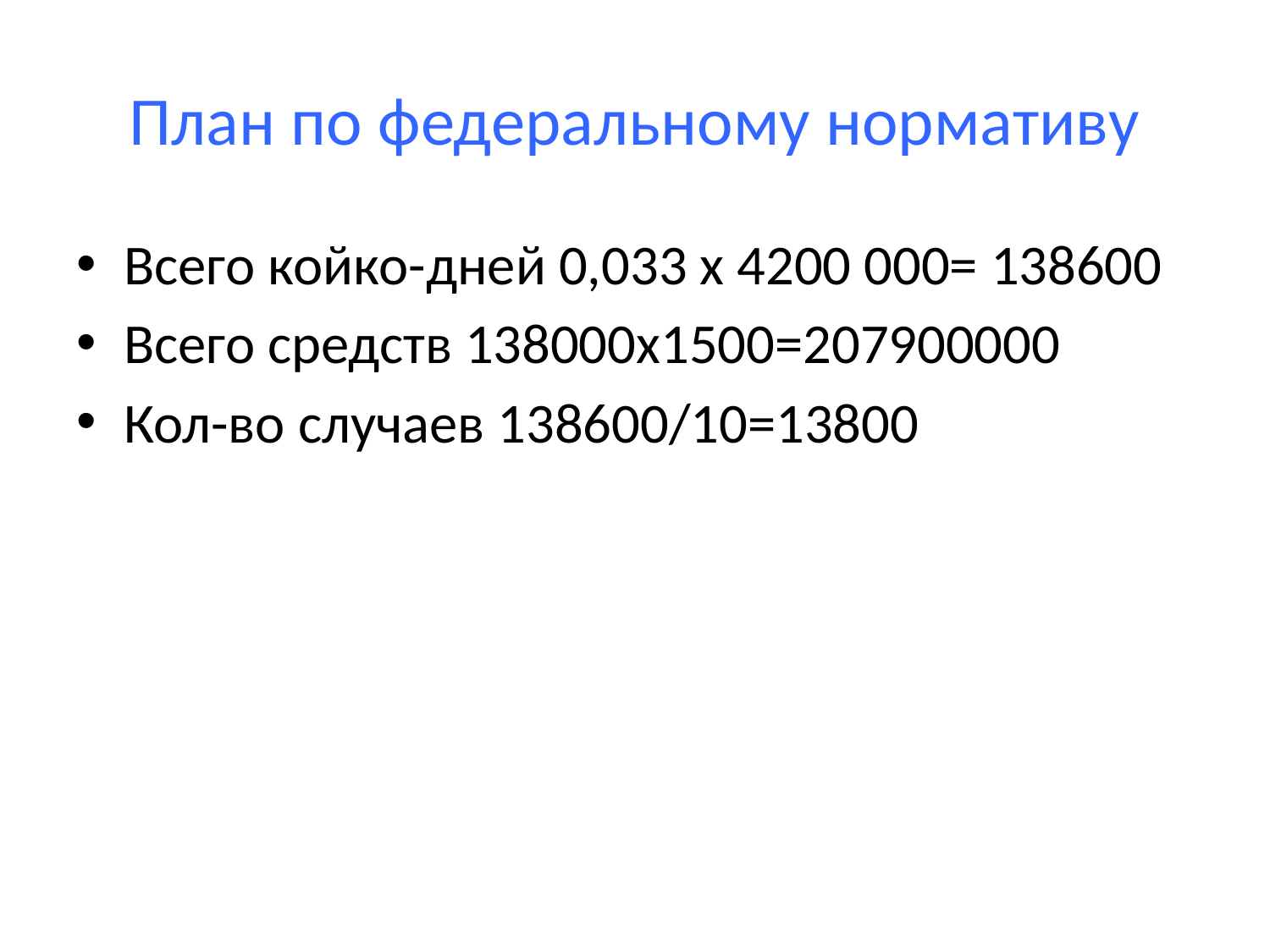

# План по федеральному нормативу
Всего койко-дней 0,033 х 4200 000= 138600
Всего средств 138000х1500=207900000
Кол-во случаев 138600/10=13800